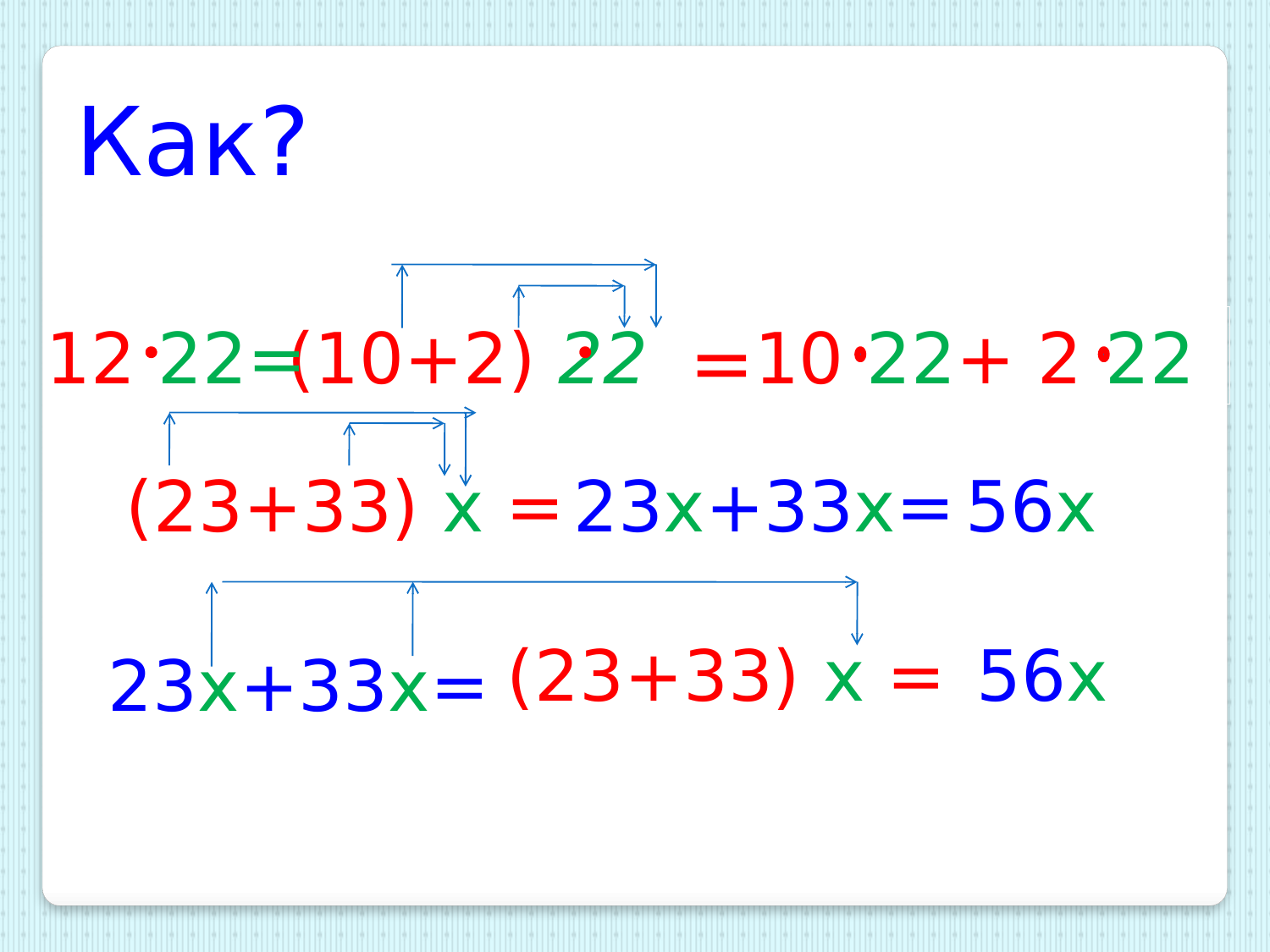

Как?
12 22=
        (10+2) 22
      10 22+ 2 22
=

(23+33) х =
23х+33х=
56х
(23+33) х =
56х
23х+33х=